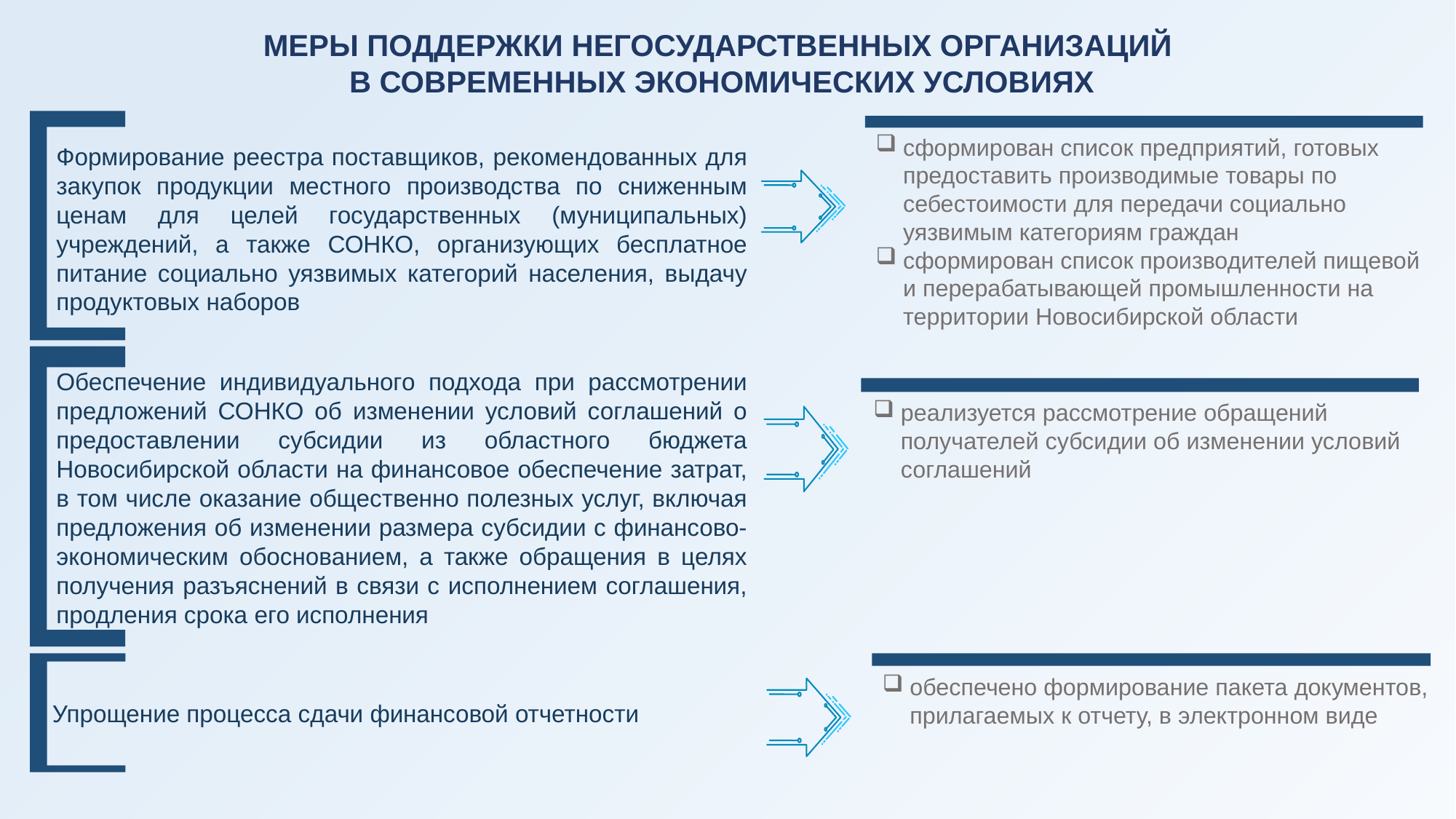

МЕРЫ ПОДДЕРЖКИ НЕГОСУДАРСТВЕННЫХ ОРГАНИЗАЦИЙ
В СОВРЕМЕННЫХ ЭКОНОМИЧЕСКИХ УСЛОВИЯХ

сформирован список предприятий, готовых предоставить производимые товары по себестоимости для передачи социально уязвимым категориям граждан
сформирован список производителей пищевой и перерабатывающей промышленности на территории Новосибирской области
Формирование реестра поставщиков, рекомендованных для закупок продукции местного производства по сниженным ценам для целей государственных (муниципальных) учреждений, а также СОНКО, организующих бесплатное питание социально уязвимых категорий населения, выдачу продуктовых наборов

Обеспечение индивидуального подхода при рассмотрении предложений СОНКО об изменении условий соглашений о предоставлении субсидии из областного бюджета Новосибирской области на финансовое обеспечение затрат, в том числе оказание общественно полезных услуг, включая предложения об изменении размера субсидии с финансово-экономическим обоснованием, а также обращения в целях получения разъяснений в связи с исполнением соглашения, продления срока его исполнения

реализуется рассмотрение обращений получателей субсидии об изменении условий соглашений

обеспечено формирование пакета документов, прилагаемых к отчету, в электронном виде

Упрощение процесса сдачи финансовой отчетности